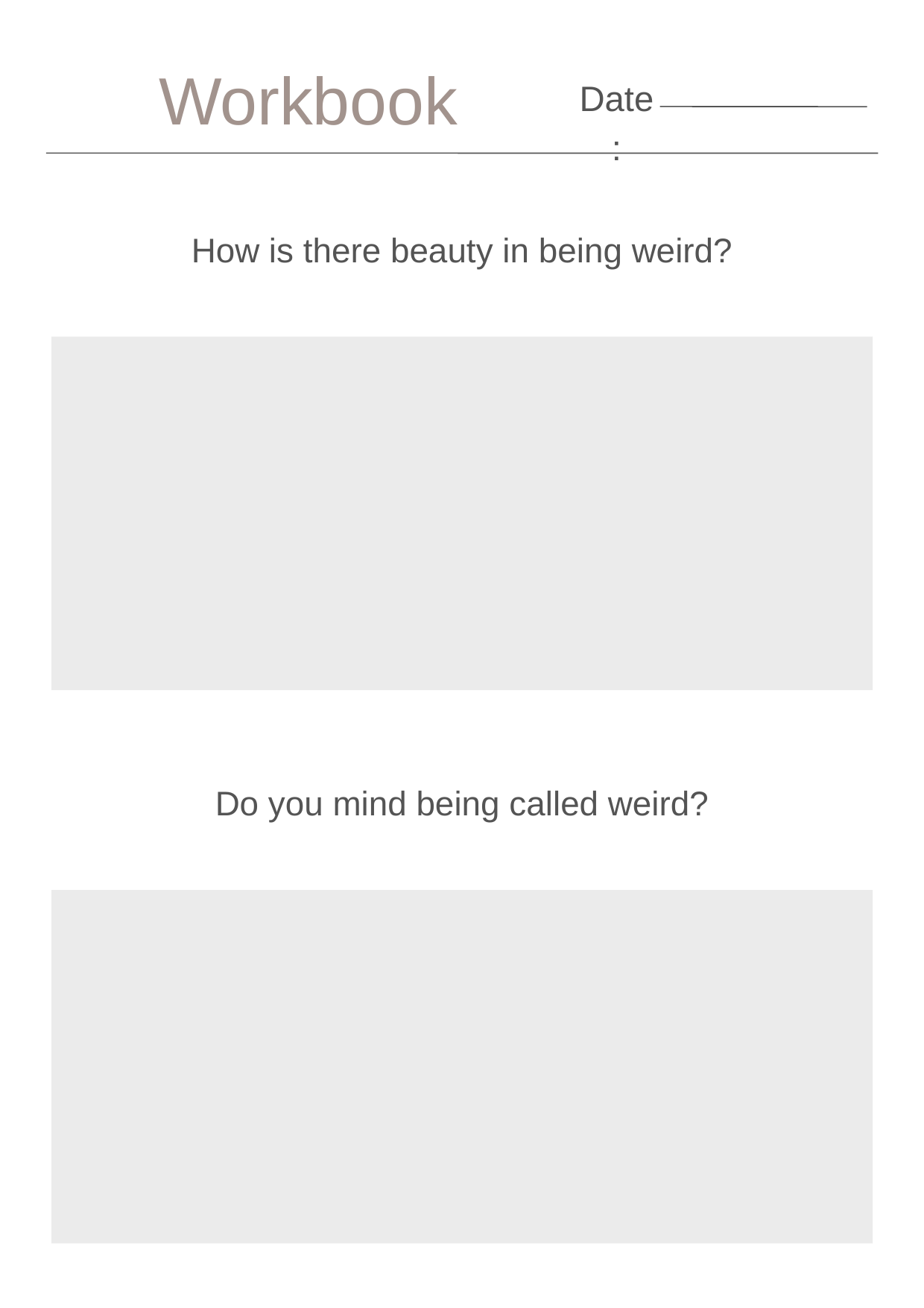

Workbook
Date:

How is there beauty in being weird?

Do you mind being called weird?